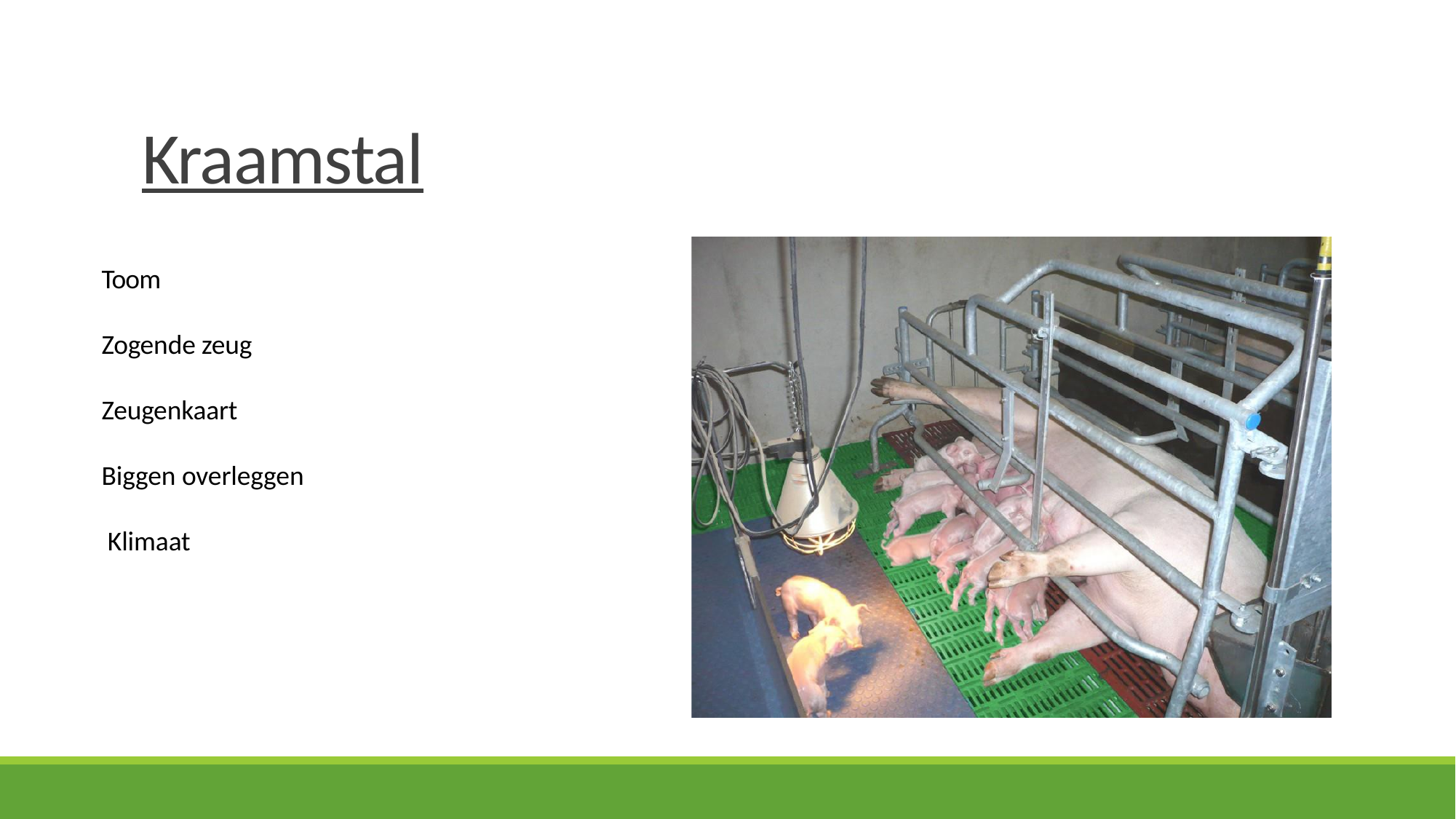

# Kraamstal

Toom
Zogende zeug  Zeugenkaart  Biggen overleggen  Klimaat